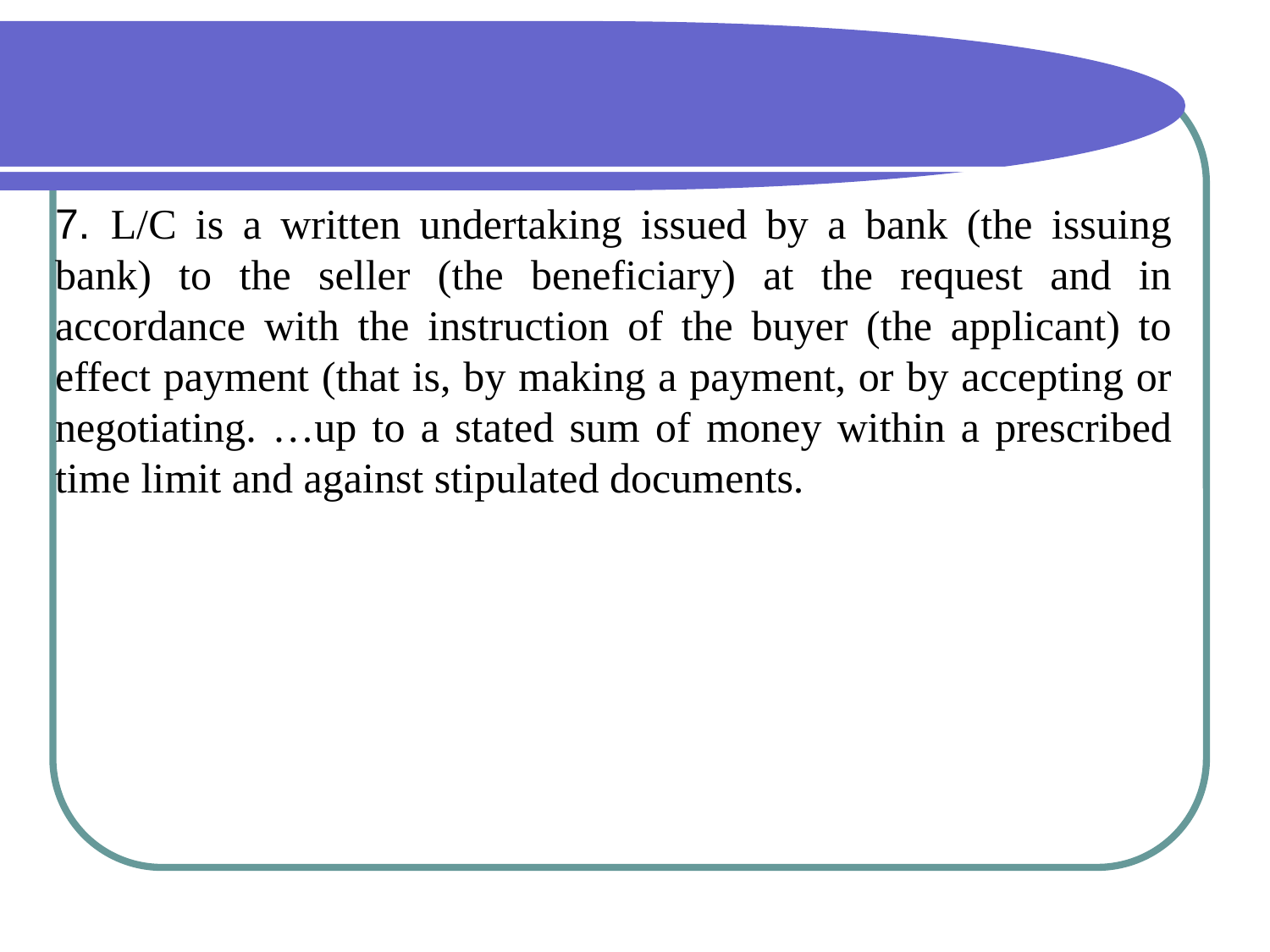

#
7. L/C is a written undertaking issued by a bank (the issuing bank) to the seller (the beneficiary) at the request and in accordance with the instruction of the buyer (the applicant) to effect payment (that is, by making a payment, or by accepting or negotiating. …up to a stated sum of money within a prescribed time limit and against stipulated documents.